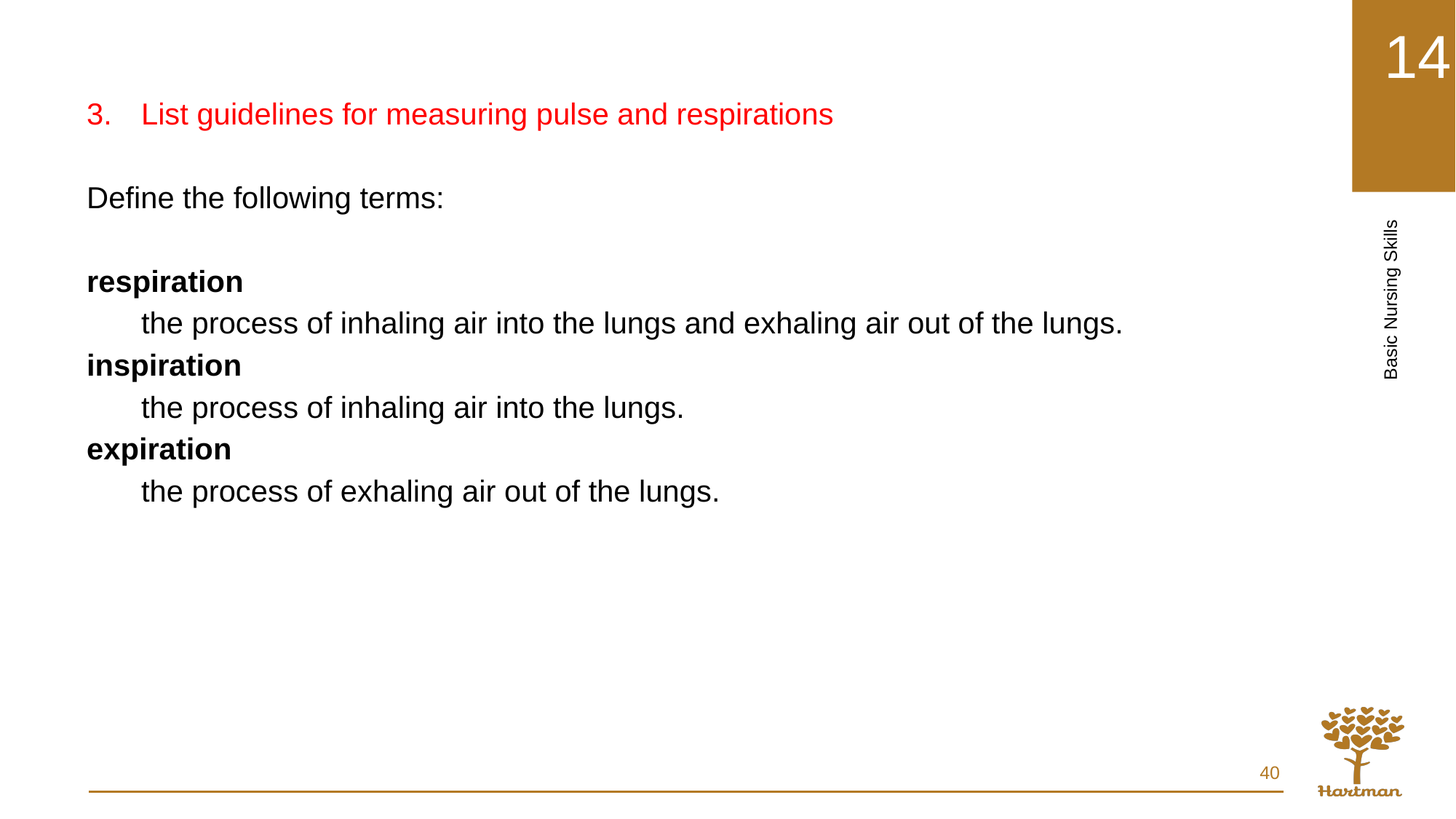

List guidelines for measuring pulse and respirations

Define the following terms:

respiration
the process of inhaling air into the lungs and exhaling air out of the lungs.
inspiration
the process of inhaling air into the lungs.
expiration
the process of exhaling air out of the lungs.

40